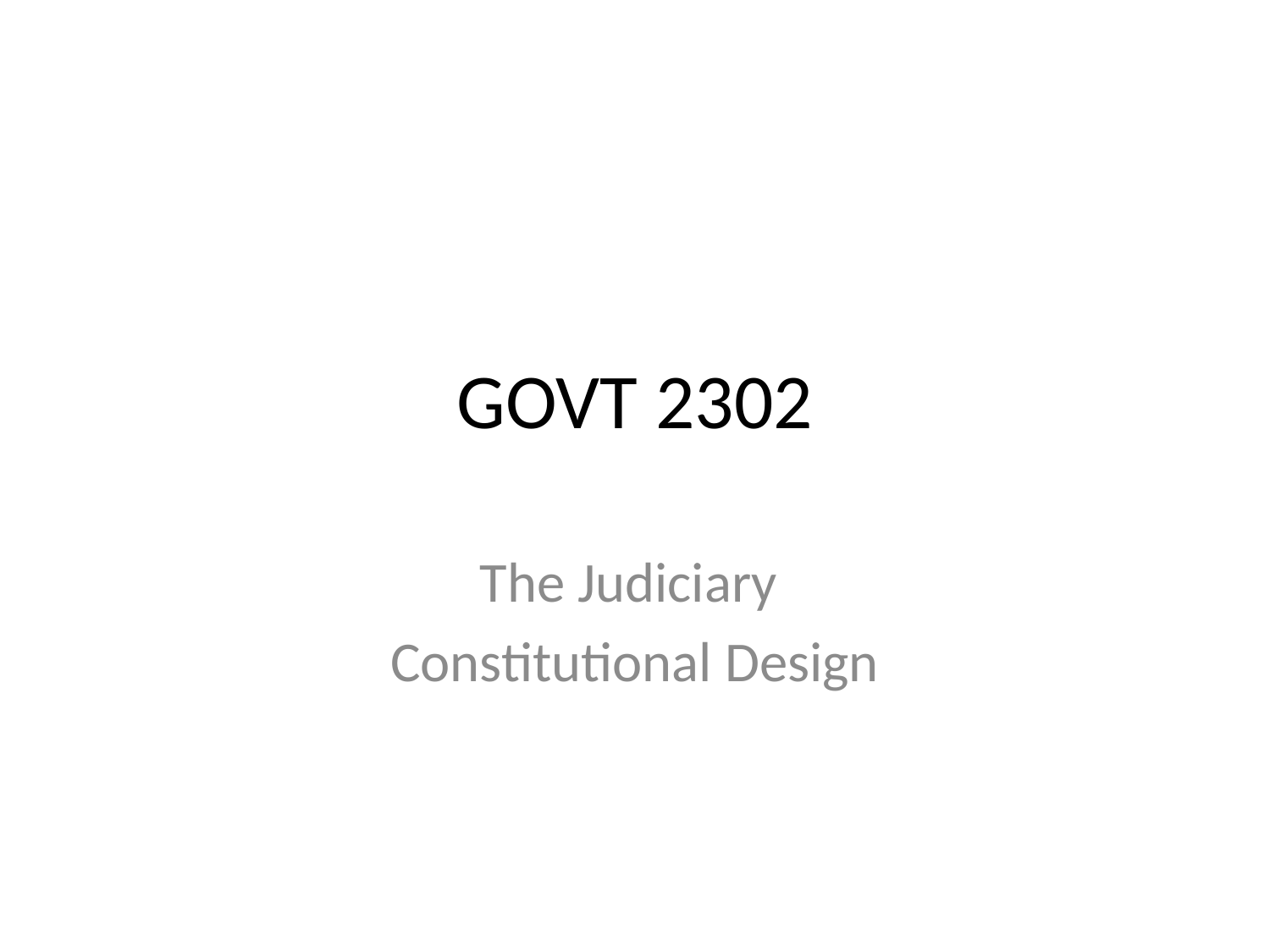

# GOVT 2302
The Judiciary
Constitutional Design